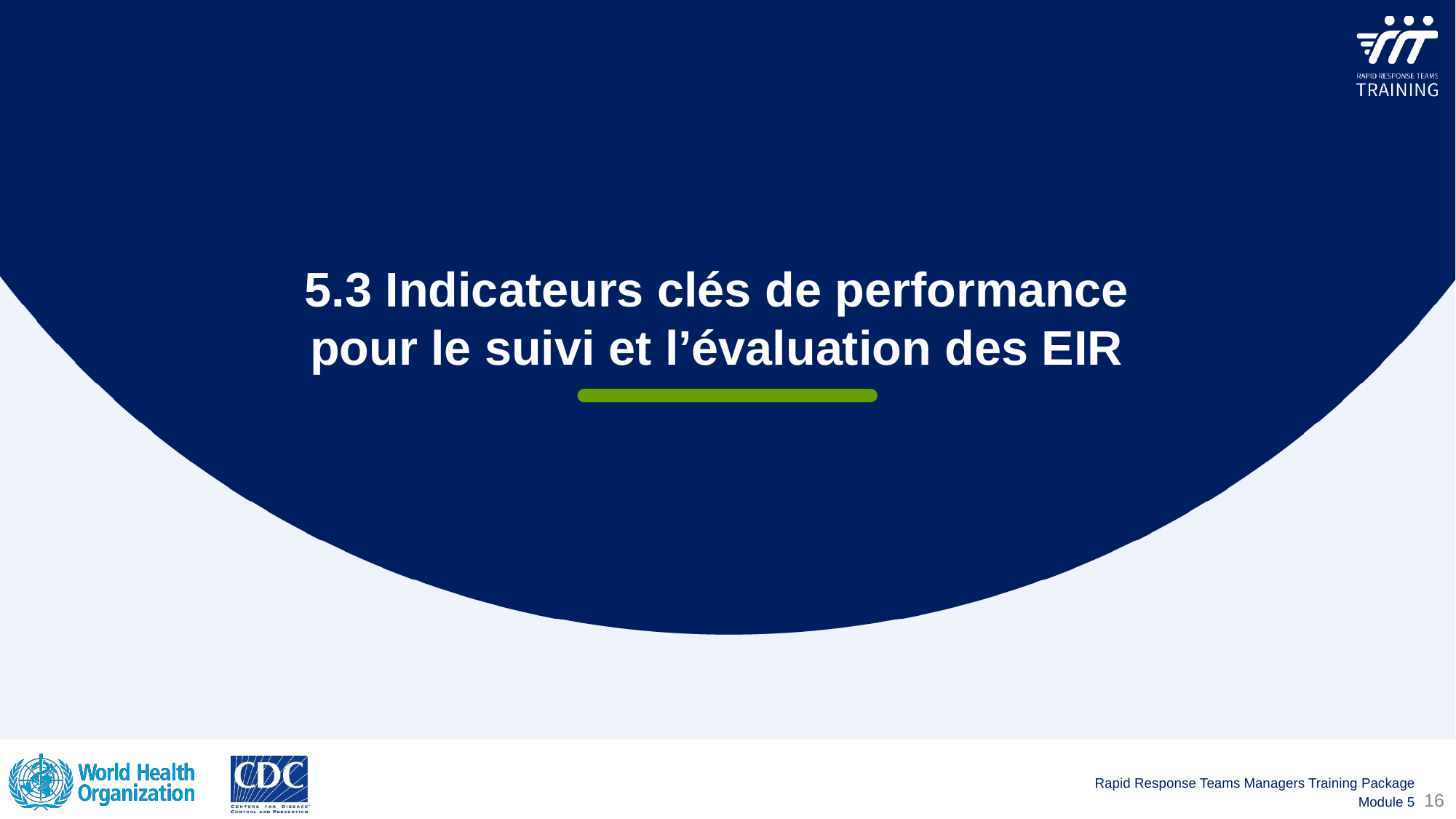

5.3 Indicateurs clés de performance pour le suivi et l’évaluation des EIR

16